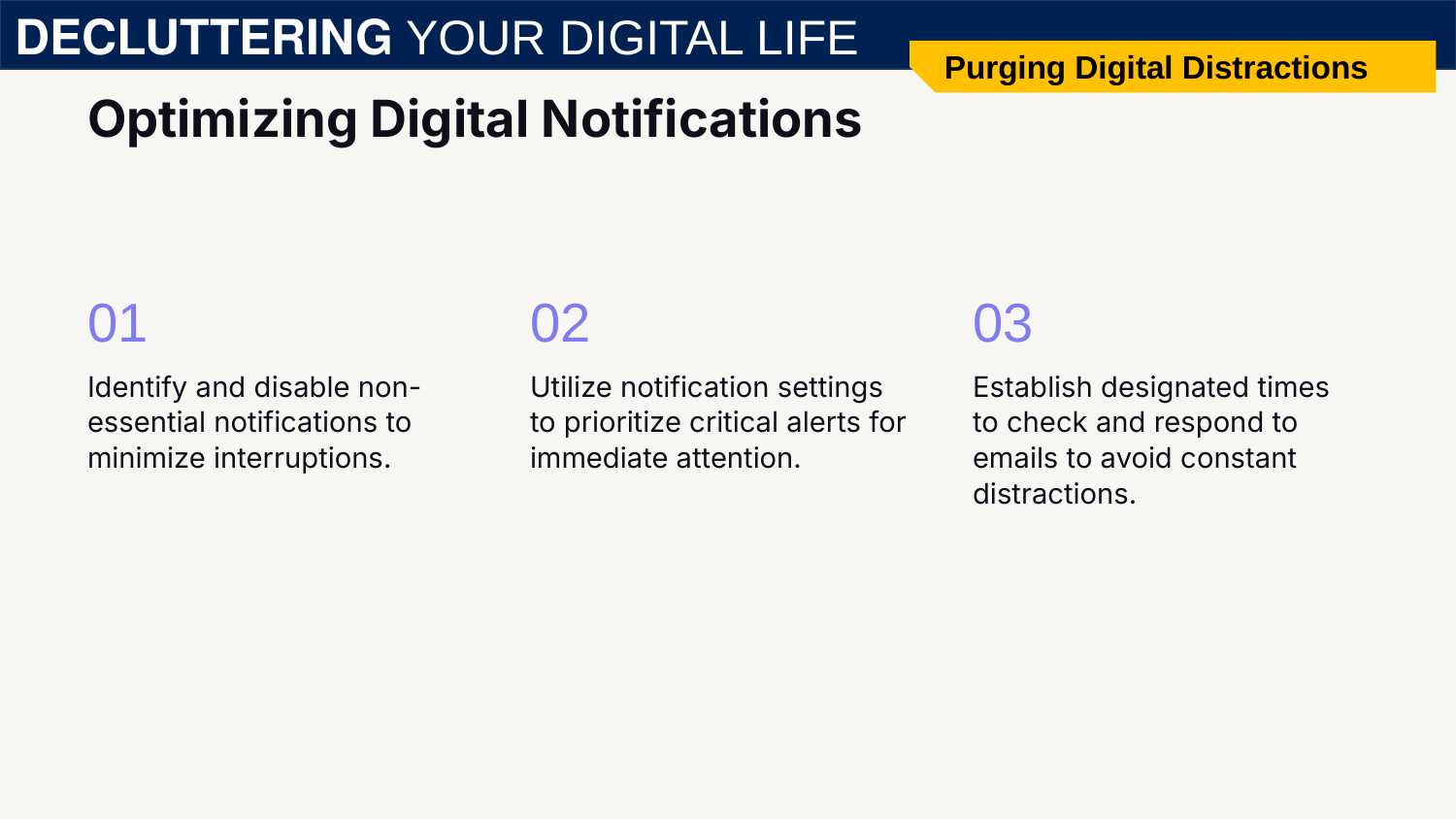

DECLUTTERING YOUR DIGITAL LIFE
Purging Digital Distractions

# Optimizing Digital Notifications
01
02
03
Identify and disable non-essential notifications to minimize interruptions.
Utilize notification settings to prioritize critical alerts for immediate attention.
Establish designated times to check and respond to emails to avoid constant distractions.